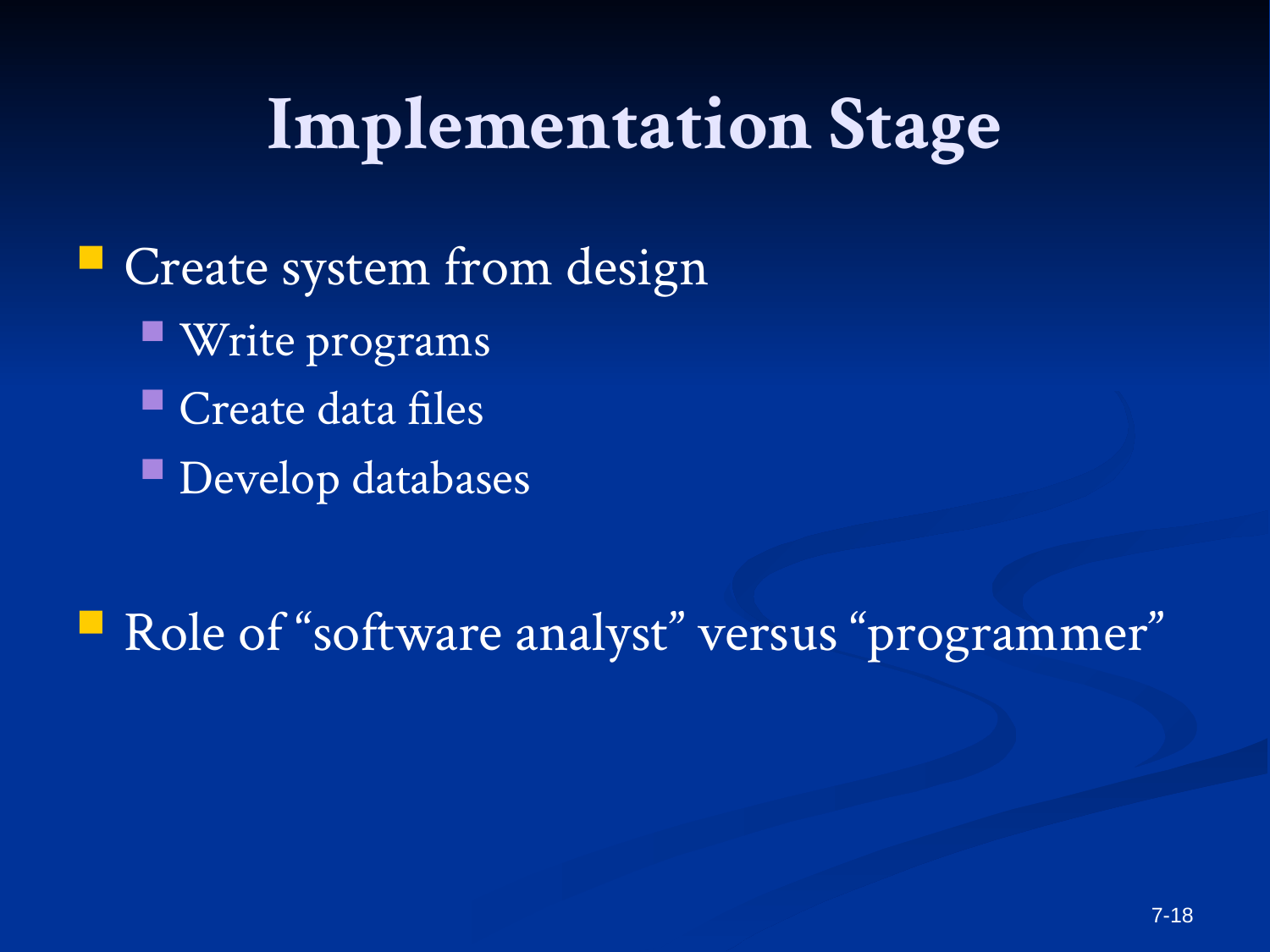

# Implementation Stage
Create system from design
Write programs
Create data files
Develop databases

Role of “software analyst” versus “programmer”

7-18